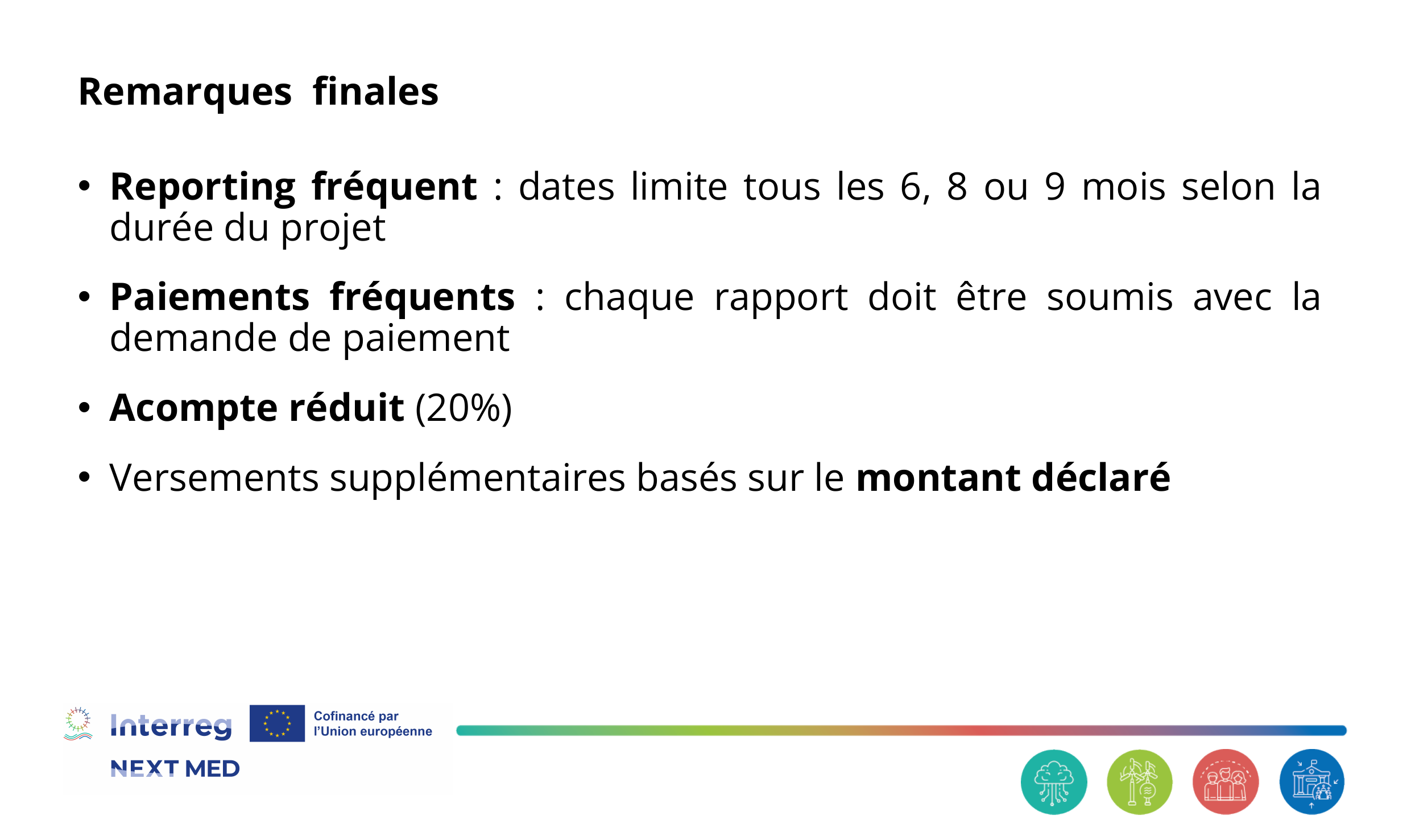

# Remarques  finales
Reporting fréquent : dates limite tous les 6, 8 ou 9 mois selon la durée du projet
Paiements fréquents : chaque rapport doit être soumis avec la demande de paiement
Acompte réduit (20%)
Versements supplémentaires basés sur le montant déclaré